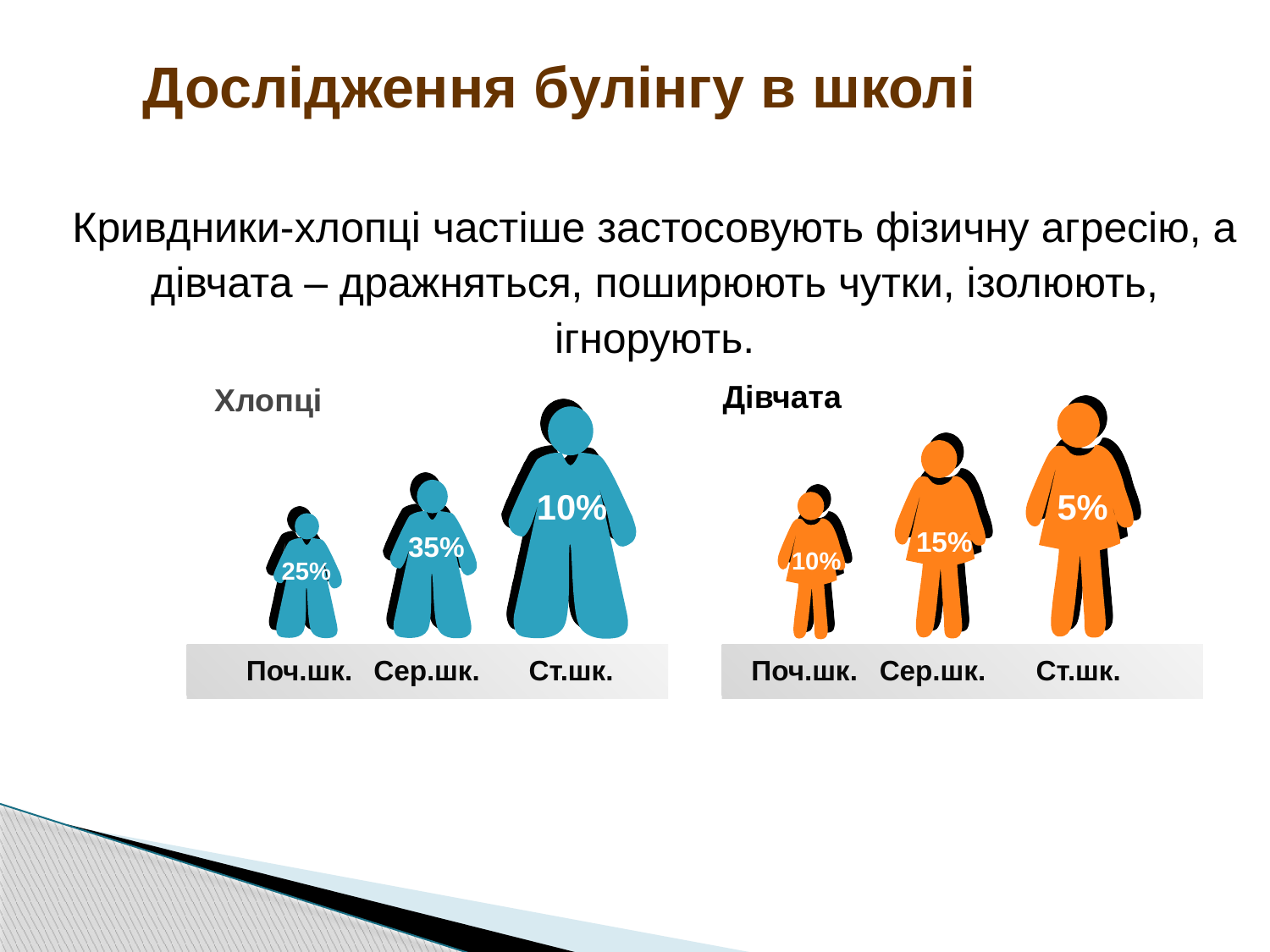

Дослідження булінгу в школі
Кривдники-хлопці частіше застосовують фізичну агресію, а дівчата – дражняться, поширюють чутки, ізолюють, ігнорують.
Дівчата
Хлопці

10%
5%

15%
35%
10%
25%

Поч.шк.
Сер.шк.
Ст.шк.
Поч.шк.
Сер.шк.
Ст.шк.